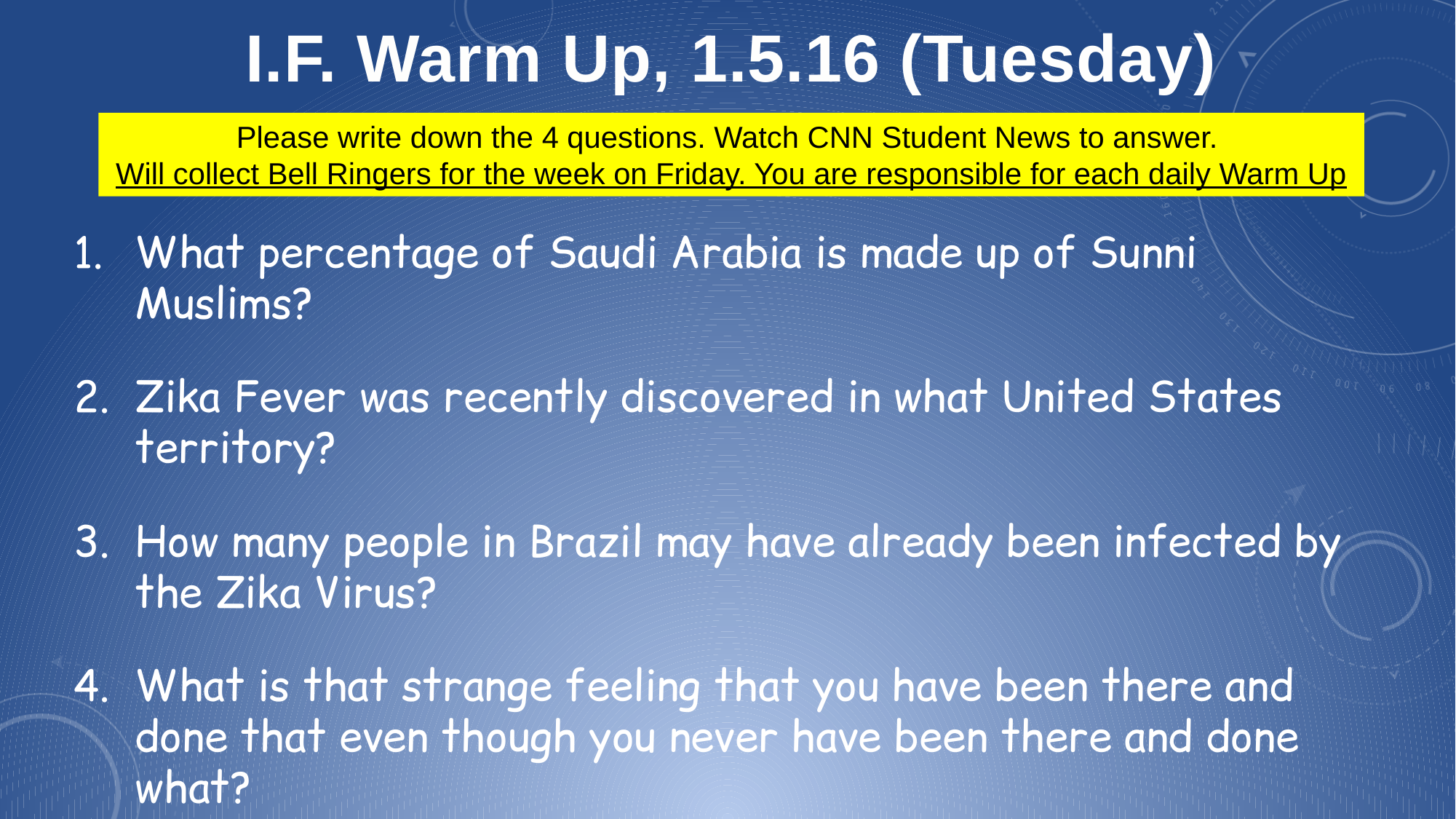

I.F. Warm Up, 1.5.16 (Tuesday)
Please write down the 4 questions. Watch CNN Student News to answer.
Will collect Bell Ringers for the week on Friday. You are responsible for each daily Warm Up
What percentage of Saudi Arabia is made up of Sunni Muslims?
Zika Fever was recently discovered in what United States territory?
How many people in Brazil may have already been infected by the Zika Virus?
What is that strange feeling that you have been there and done that even though you never have been there and done what?